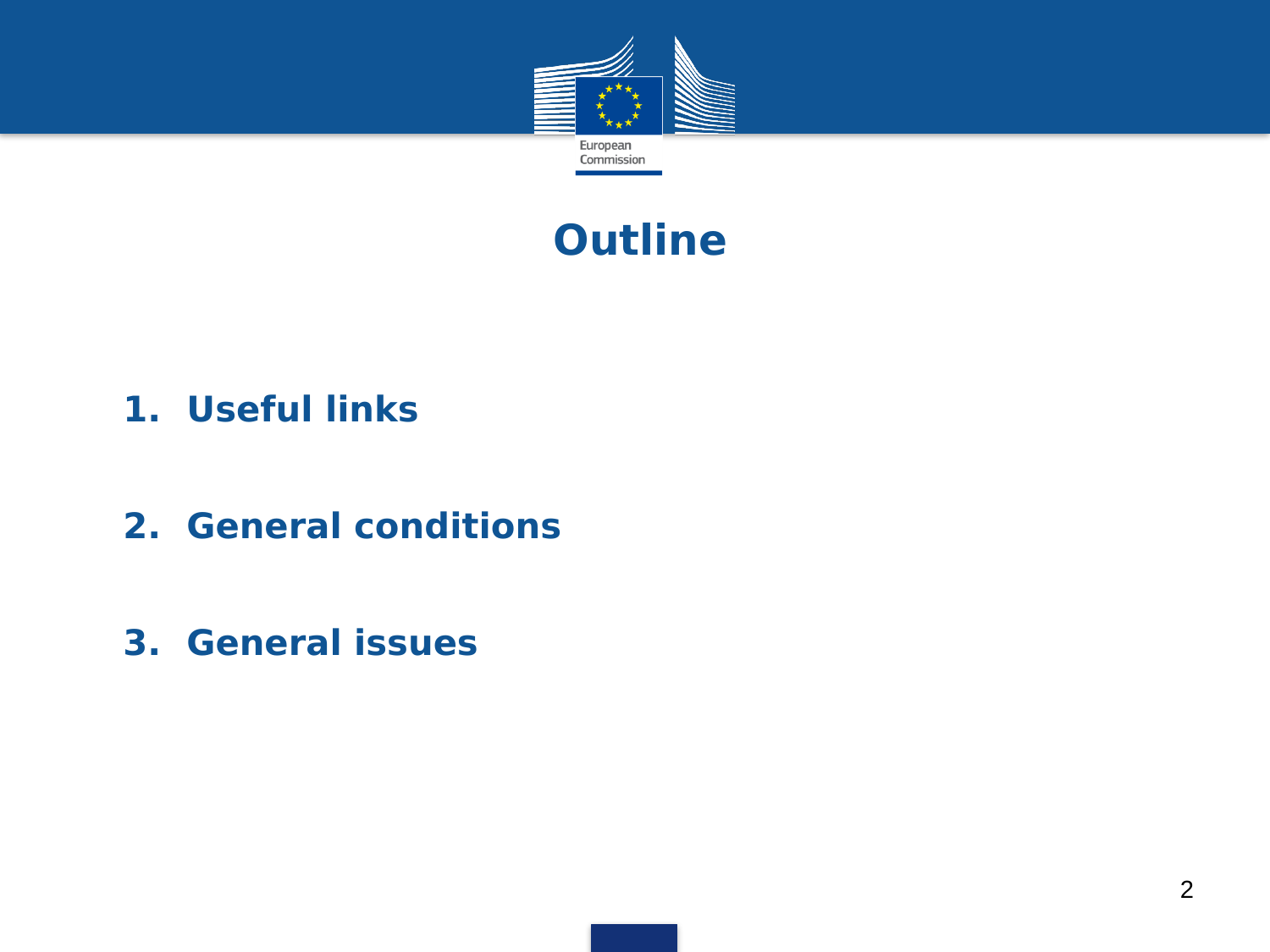

Outline

Useful links

General conditions

General issues

2